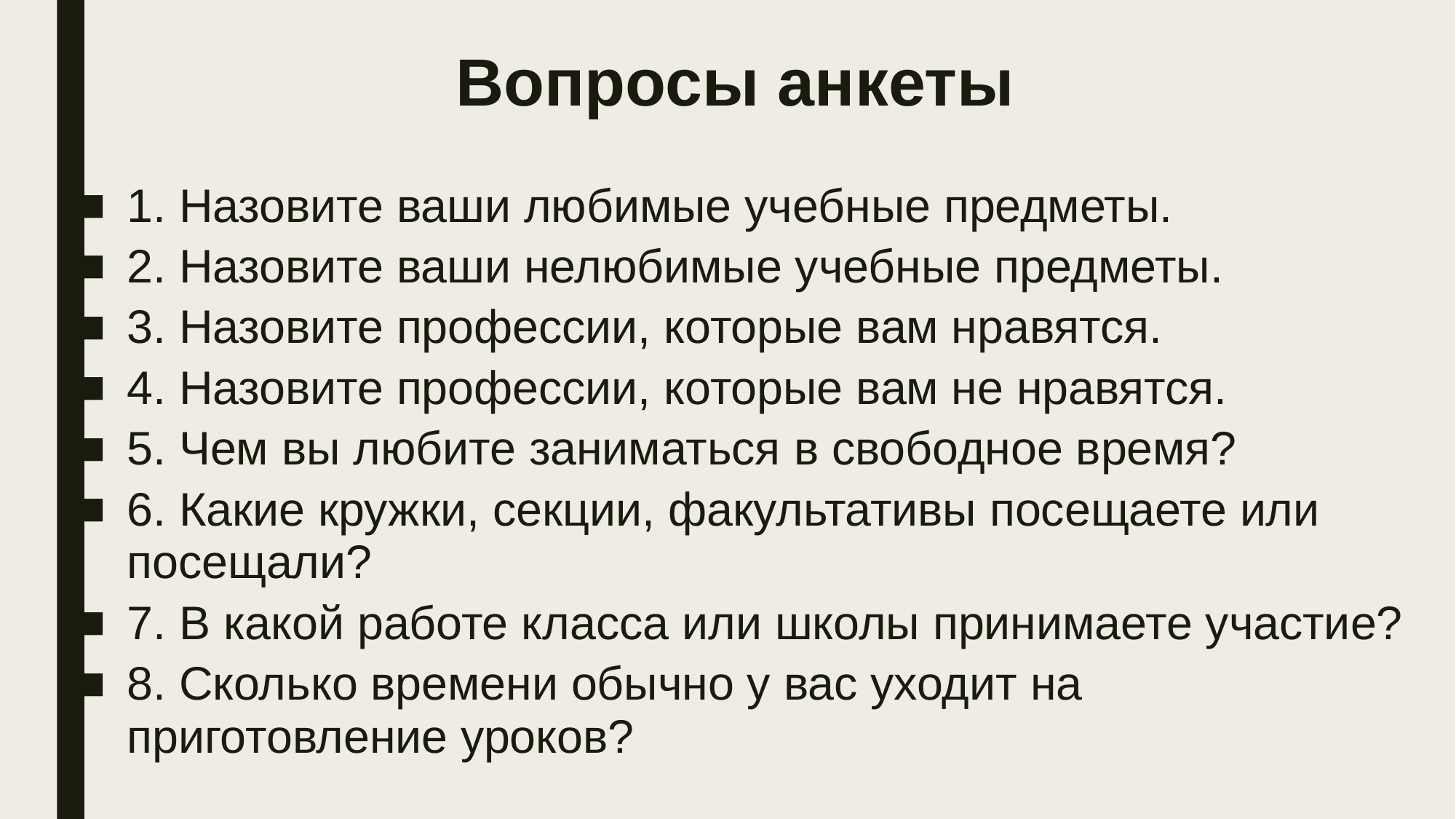

# Вопросы анкеты
1. Назовите ваши любимые учебные предметы.
2. Назовите ваши нелюбимые учебные предметы.
3. Назовите профессии, которые вам нравятся.
4. Назовите профессии, которые вам не нравятся.
5. Чем вы любите заниматься в свободное время?
6. Какие кружки, секции, факультативы посещаете или посещали?
7. В какой работе класса или школы принимаете участие?
8. Сколько времени обычно у вас уходит на приготовление уроков?